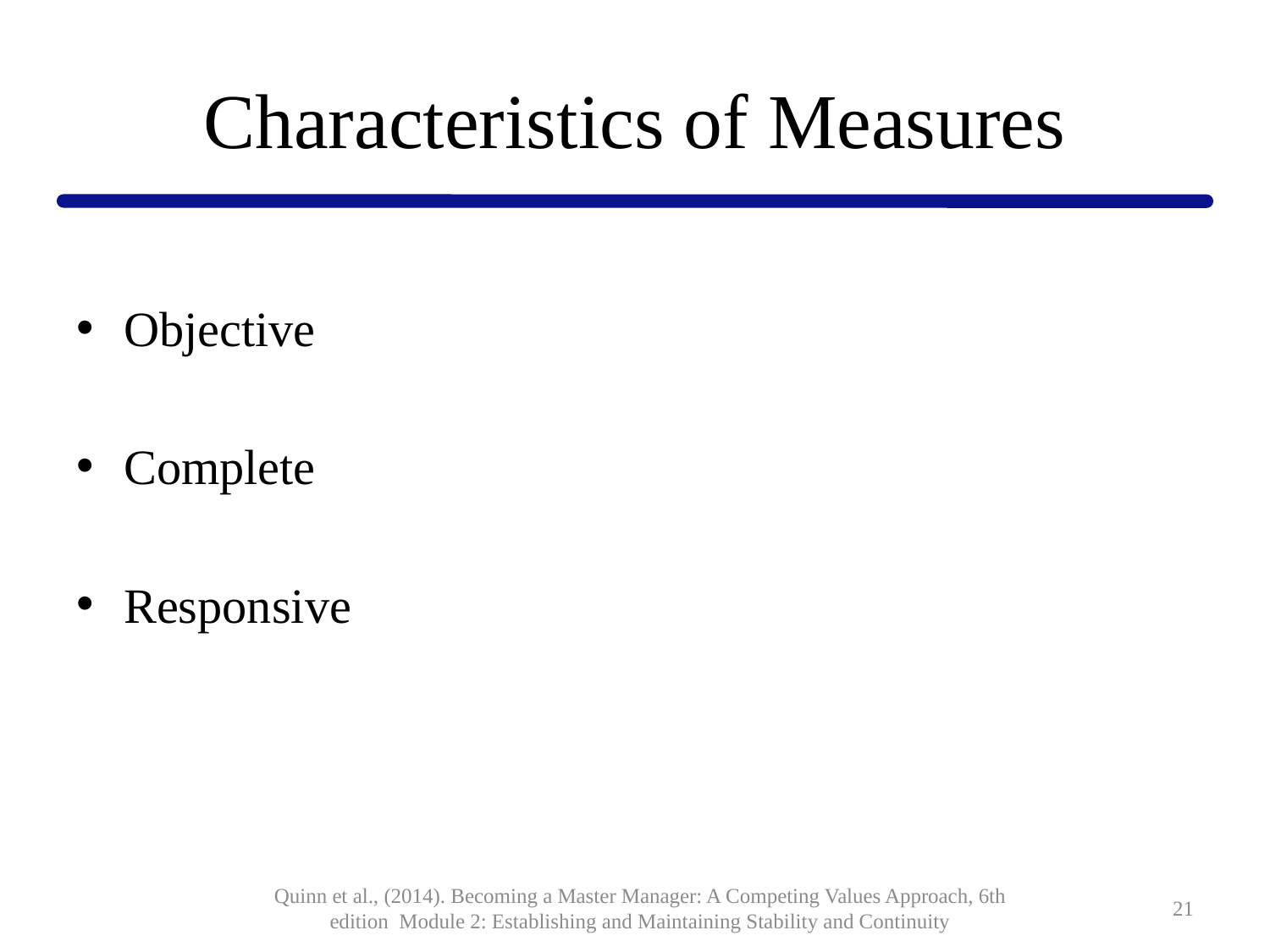

# Characteristics of Measures

Objective

Complete

Responsive
Quinn et al., (2014). Becoming a Master Manager: A Competing Values Approach, 6th edition  Module 2: Establishing and Maintaining Stability and Continuity
21